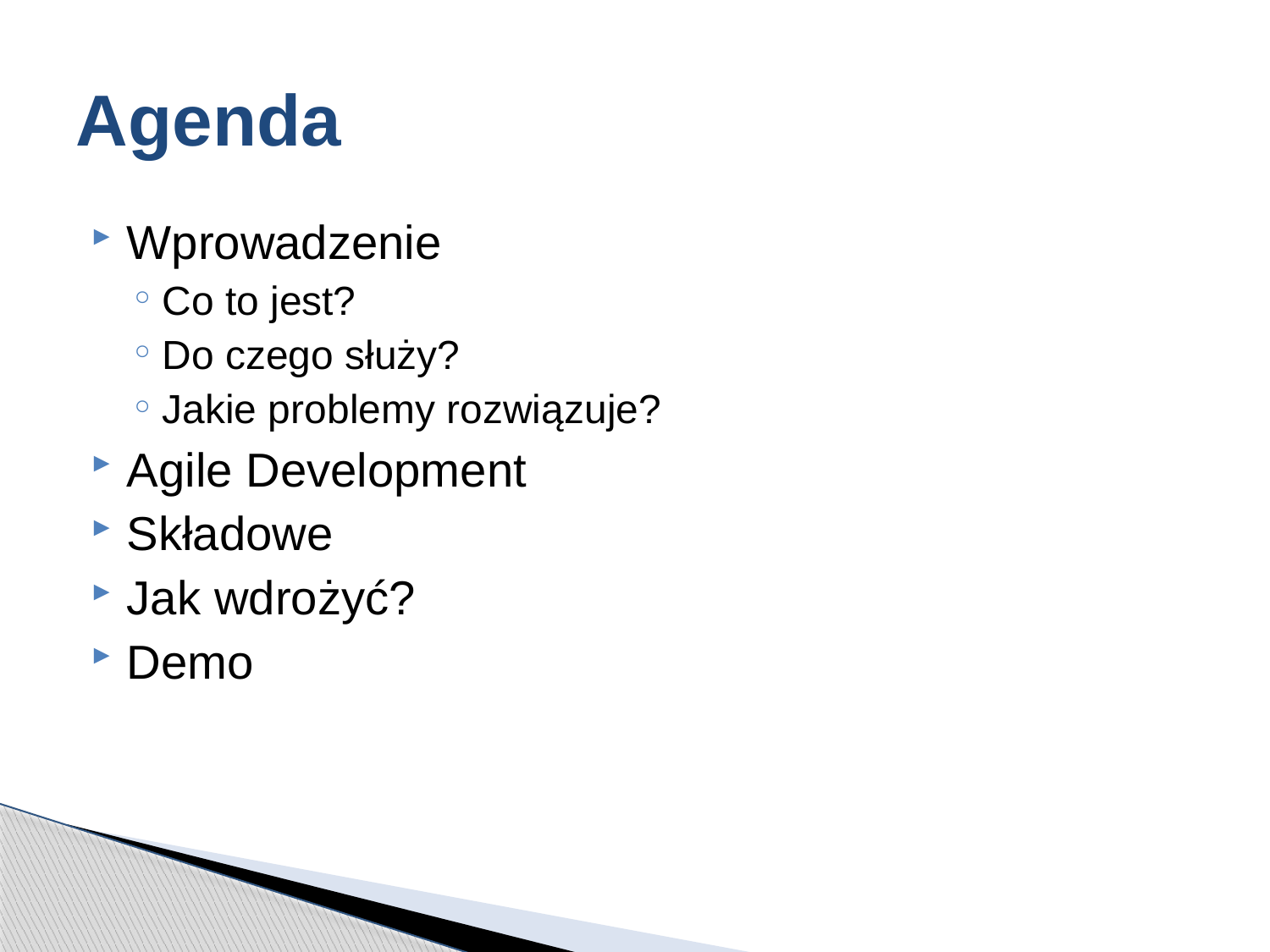

# Agenda
Wprowadzenie
Co to jest?
Do czego służy?
Jakie problemy rozwiązuje?
Agile Development
Składowe
Jak wdrożyć?
Demo